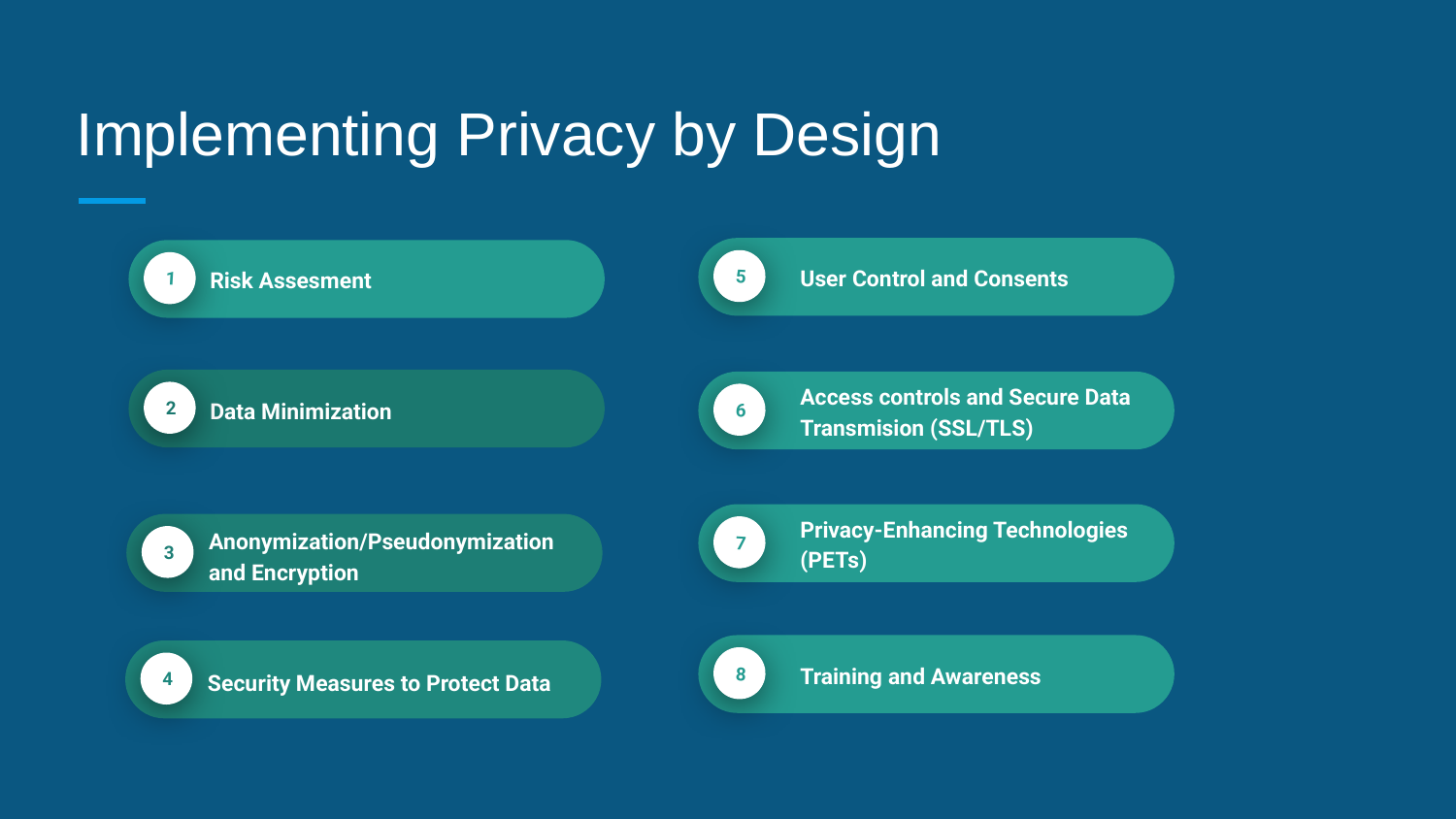

# Implementing Privacy by Design

User Control and Consents
5

Data Minimization
2

Risk Assesment
1

Access controls and Secure Data Transmision (SSL/TLS)
6

Privacy-Enhancing Technologies (PETs)
7

Anonymization/Pseudonymization and Encryption
3

Training and Awareness
8

Security Measures to Protect Data
4